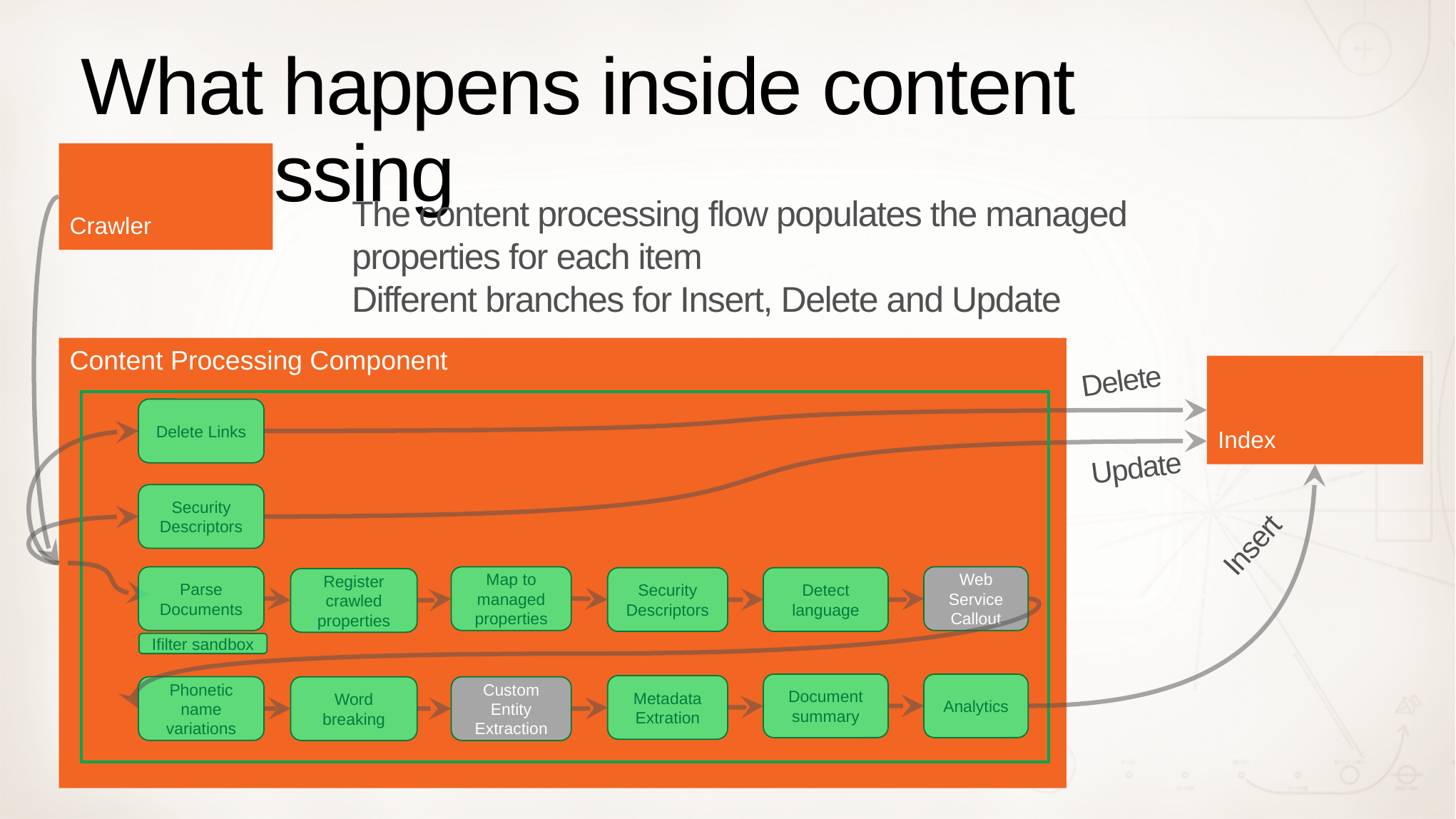

What happens inside content processing
Crawler
The content processing flow populates the managed properties for each item
Different branches for Insert, Delete and Update

Content Processing Component

Delete
Index

Delete Links
Update
Security Descriptors
Insert
Web Service Callout
Map to managed properties
Parse Documents
Security Descriptors
Detect language
Register crawled properties
Ifilter sandbox
Document summary
Analytics
Metadata Extration
Phonetic name variations
Word breaking
Custom Entity Extraction